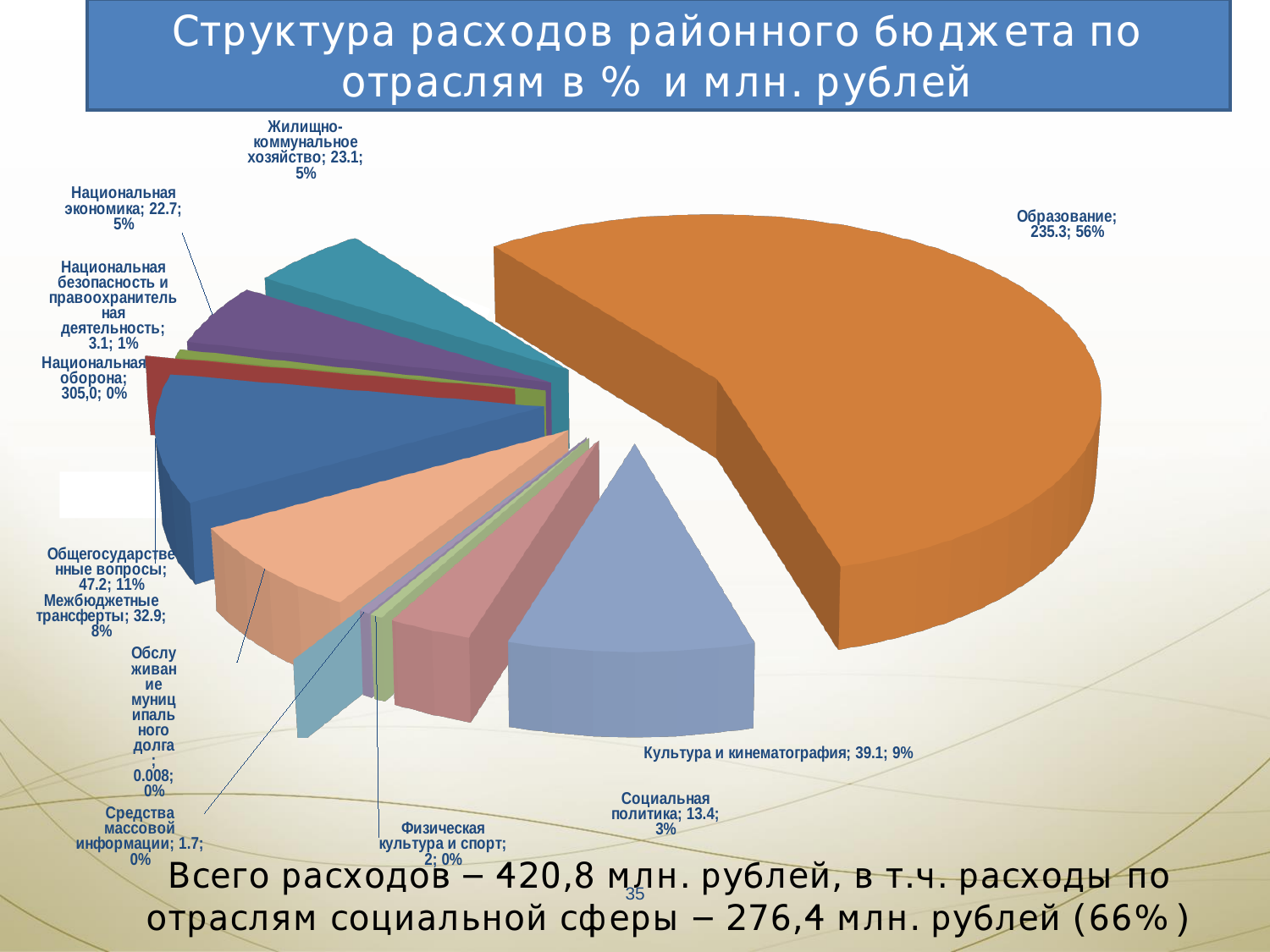

Структура расходов районного бюджета по отраслям в % и млн. рублей

[unsupported chart]

Всего расходов – 420,8 млн. рублей, в т.ч. расходы по отраслям социальной сферы – 276,4 млн. рублей (66%)
35